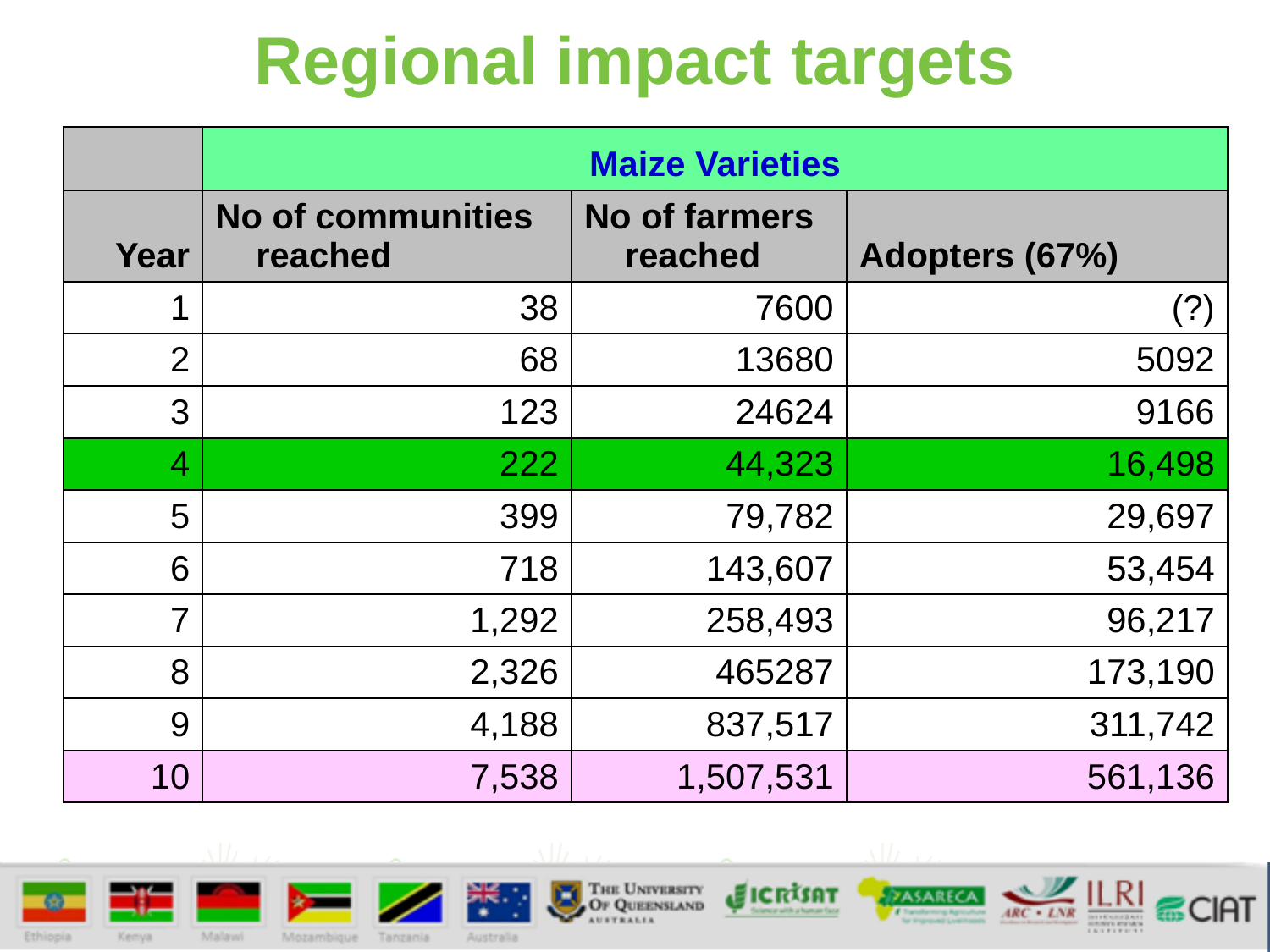

# Regional impact targets
|  | Maize Varieties |  |  |
| --- | --- | --- | --- |
| Year | No of communities reached | No of farmers reached | Adopters (67%) |
| 1 | 38 | 7600 | (?) |
| 2 | 68 | 13680 | 5092 |
| 3 | 123 | 24624 | 9166 |
| 4 | 222 | 44,323 | 16,498 |
| 5 | 399 | 79,782 | 29,697 |
| 6 | 718 | 143,607 | 53,454 |
| 7 | 1,292 | 258,493 | 96,217 |
| 8 | 2,326 | 465287 | 173,190 |
| 9 | 4,188 | 837,517 | 311,742 |
| 10 | 7,538 | 1,507,531 | 561,136 |